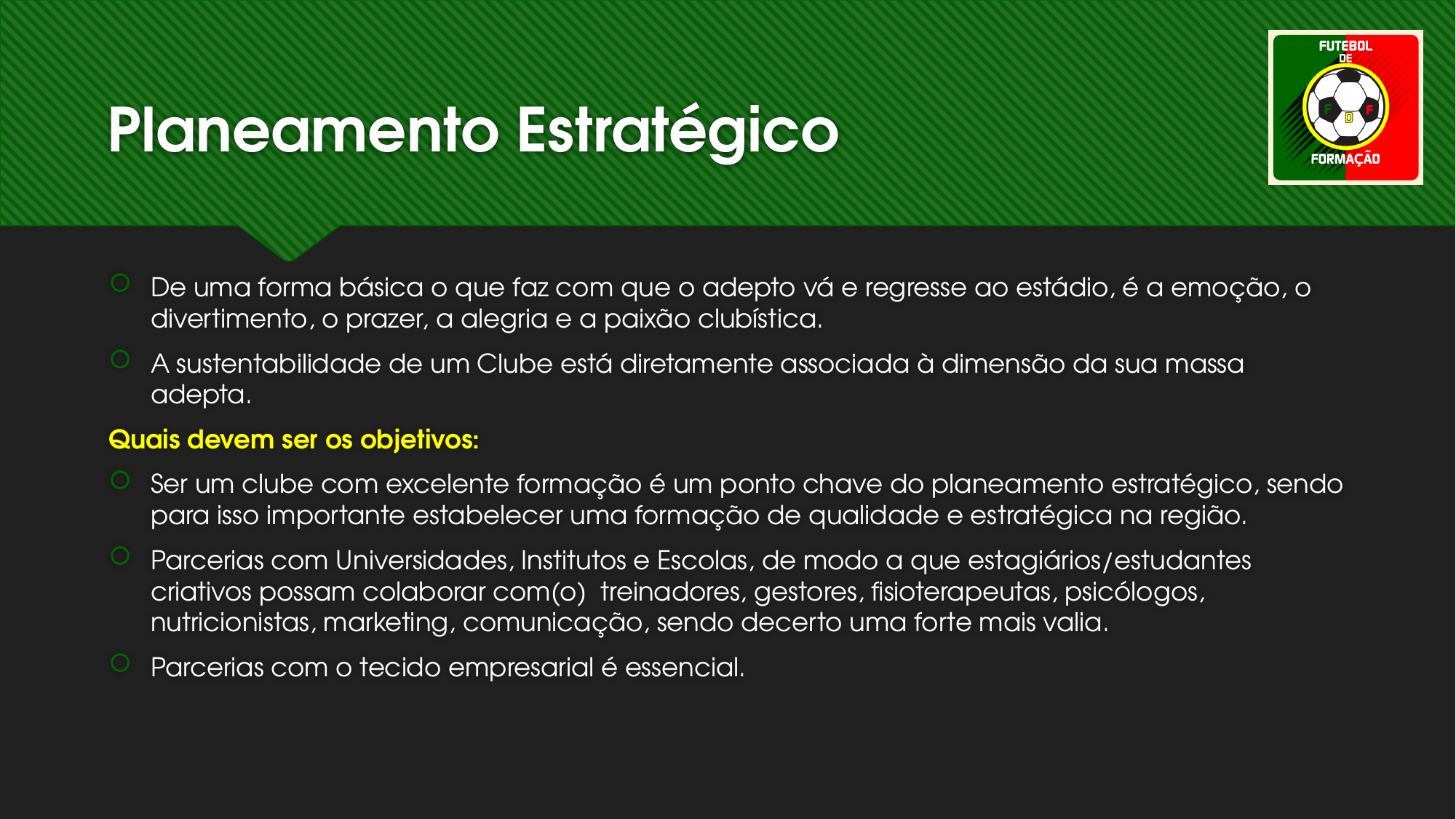

# Planeamento Estratégico
De uma forma básica o que faz com que o adepto vá e regresse ao estádio, é a emoção, o divertimento, o prazer, a alegria e a paixão clubística.
A sustentabilidade de um Clube está diretamente associada à dimensão da sua massa adepta.
Quais devem ser os objetivos:
Ser um clube com excelente formação é um ponto chave do planeamento estratégico, sendo para isso importante estabelecer uma formação de qualidade e estratégica na região.
Parcerias com Universidades, Institutos e Escolas, de modo a que estagiários/estudantes criativos possam colaborar com(o)  treinadores, gestores, fisioterapeutas, psicólogos, nutricionistas, marketing, comunicação, sendo decerto uma forte mais valia.
Parcerias com o tecido empresarial é essencial.